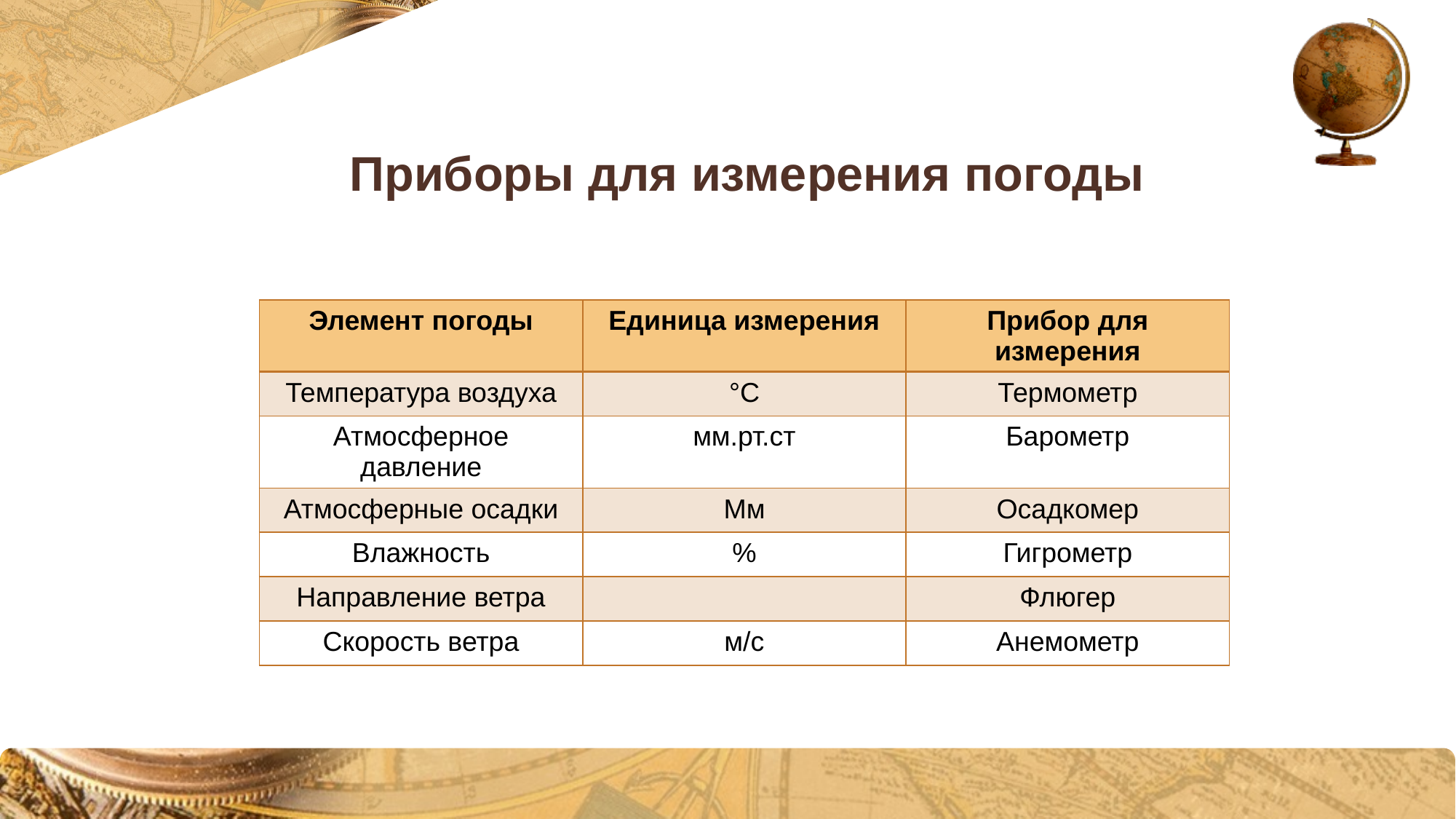

Приборы для измерения погоды
| Элемент погоды | Единица измерения | Прибор для измерения |
| --- | --- | --- |
| Температура воздуха | °С | Термометр |
| Атмосферное давление | мм.рт.ст | Барометр |
| Атмосферные осадки | Мм | Осадкомер |
| Влажность | % | Гигрометр |
| Направление ветра |  | Флюгер |
| Скорость ветра | м/с | Анемометр |